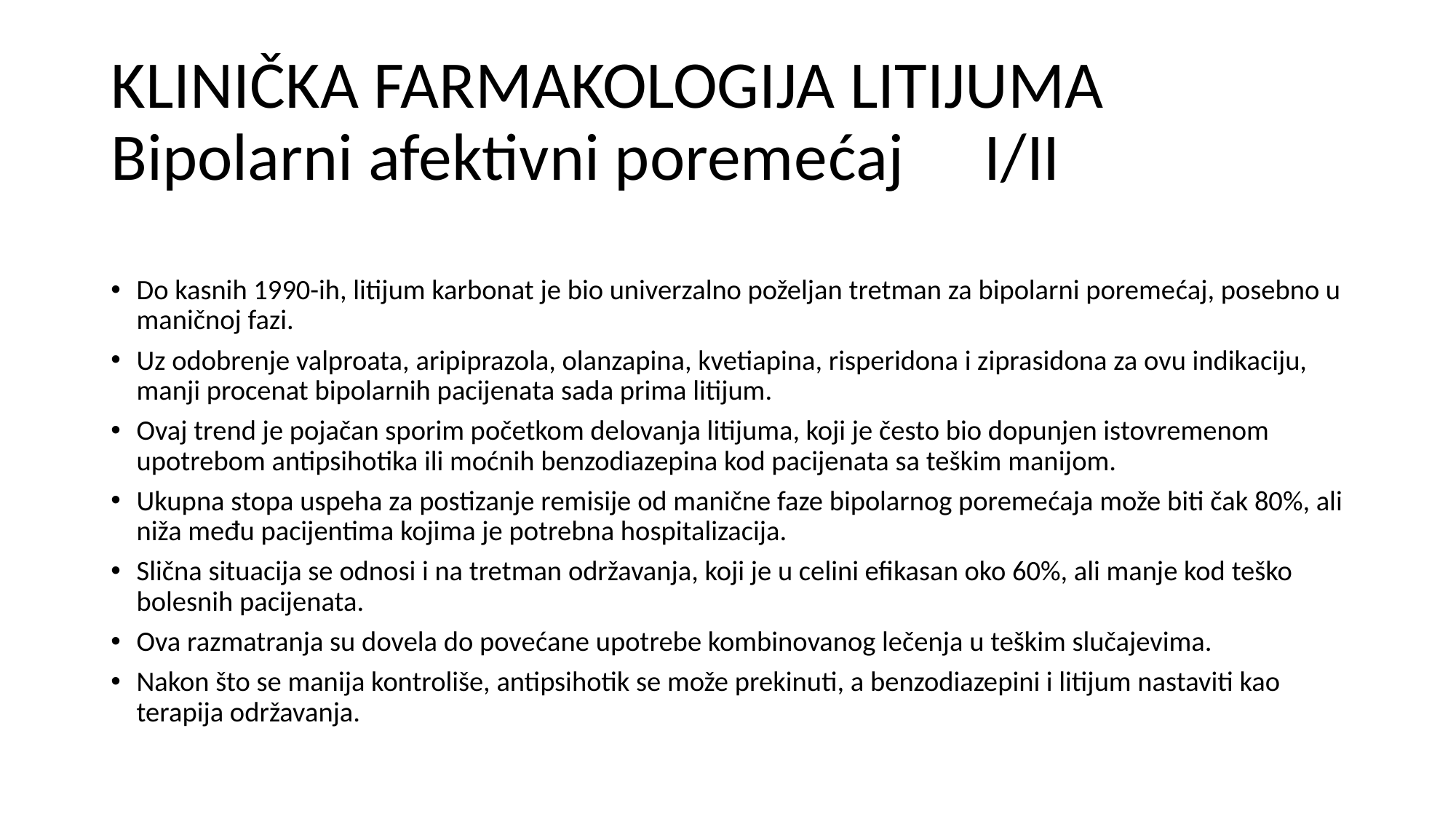

# KLINIČKA FARMAKOLOGIJA LITIJUMA Bipolarni afektivni poremećaj	I/II
Do kasnih 1990-ih, litijum karbonat je bio univerzalno poželjan tretman za bipolarni poremećaj, posebno u maničnoj fazi.
Uz odobrenje valproata, aripiprazola, olanzapina, kvetiapina, risperidona i ziprasidona za ovu indikaciju, manji procenat bipolarnih pacijenata sada prima litijum.
Ovaj trend je pojačan sporim početkom delovanja litijuma, koji je često bio dopunjen istovremenom upotrebom antipsihotika ili moćnih benzodiazepina kod pacijenata sa teškim manijom.
Ukupna stopa uspeha za postizanje remisije od manične faze bipolarnog poremećaja može biti čak 80%, ali niža među pacijentima kojima je potrebna hospitalizacija.
Slična situacija se odnosi i na tretman održavanja, koji je u celini efikasan oko 60%, ali manje kod teško bolesnih pacijenata.
Ova razmatranja su dovela do povećane upotrebe kombinovanog lečenja u teškim slučajevima.
Nakon što se manija kontroliše, antipsihotik se može prekinuti, a benzodiazepini i litijum nastaviti kao terapija održavanja.